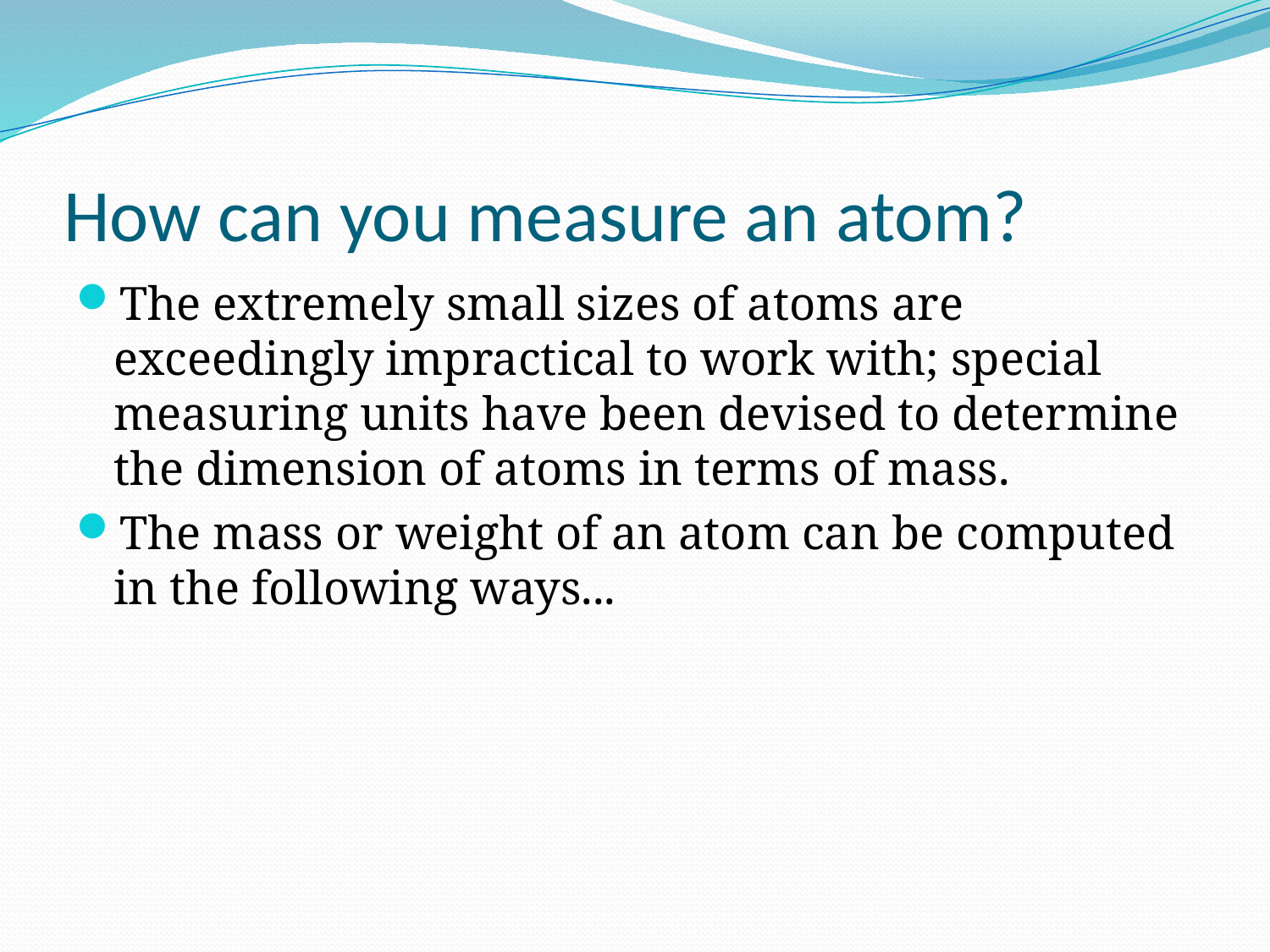

# How can you measure an atom?
The extremely small sizes of atoms are exceedingly impractical to work with; special measuring units have been devised to determine the dimension of atoms in terms of mass.
The mass or weight of an atom can be computed in the following ways...